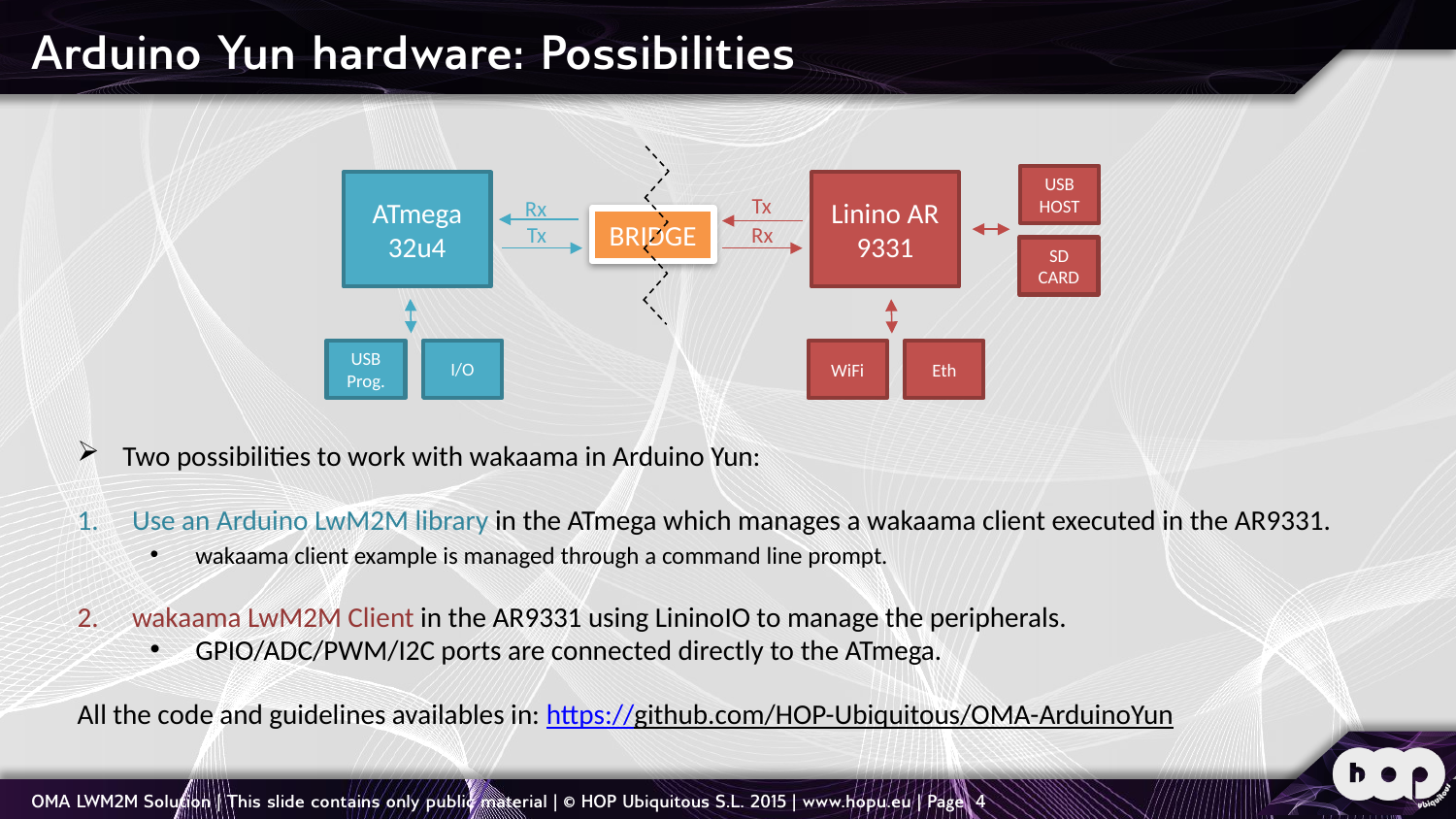

# Arduino Yun hardware: Possibilities
USB
HOST
ATmega
32u4
Linino AR 9331
Tx
Rx
BRIDGE
Tx
Rx
SD
CARD
USB
Prog.
I/O
WiFi
Eth
Two possibilities to work with wakaama in Arduino Yun:

Use an Arduino LwM2M library in the ATmega which manages a wakaama client executed in the AR9331.
wakaama client example is managed through a command line prompt.

wakaama LwM2M Client in the AR9331 using LininoIO to manage the peripherals.
GPIO/ADC/PWM/I2C ports are connected directly to the ATmega.

All the code and guidelines availables in: https://github.com/HOP-Ubiquitous/OMA-ArduinoYun